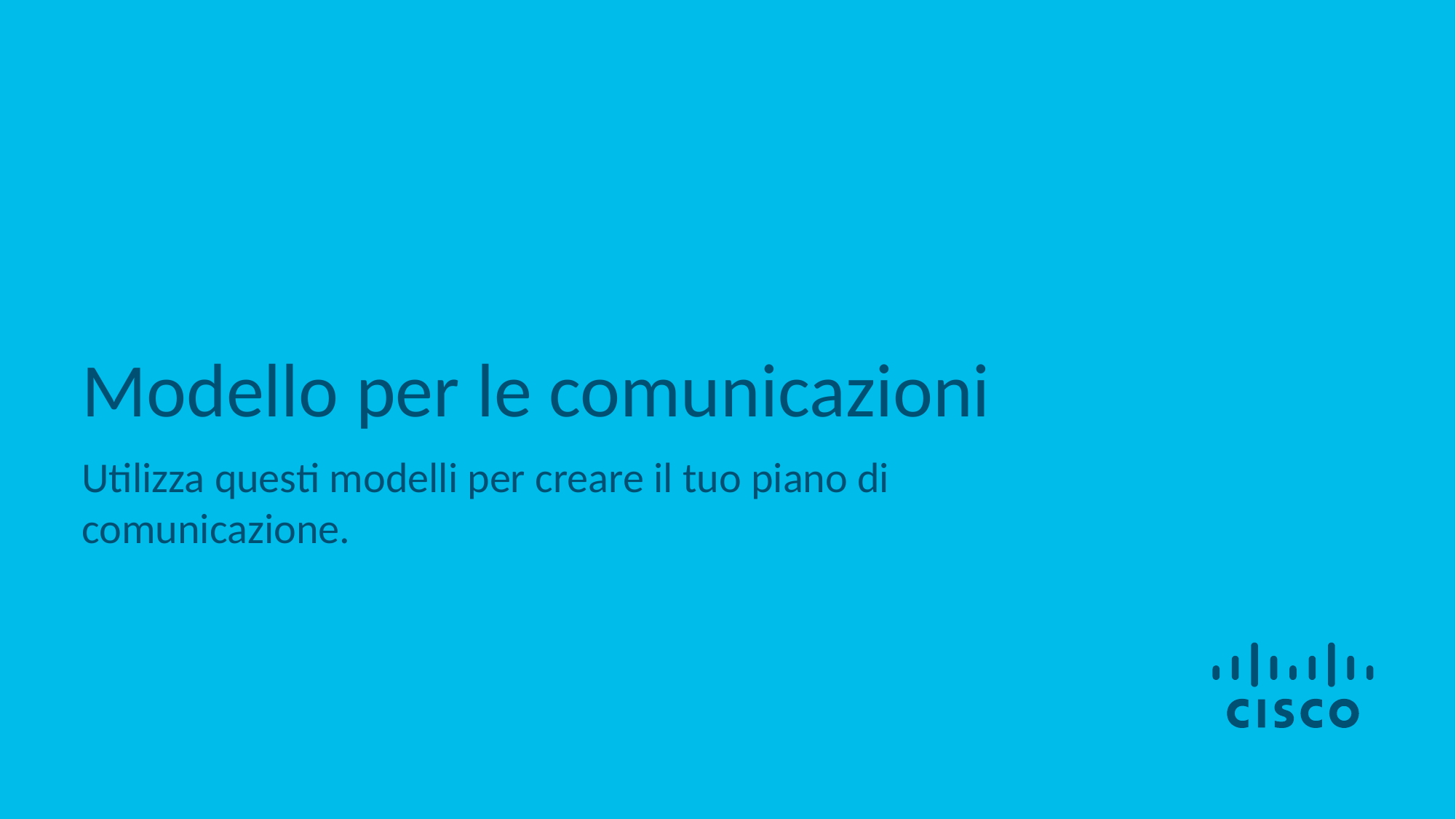

Modello per le comunicazioni
Utilizza questi modelli per creare il tuo piano di comunicazione.